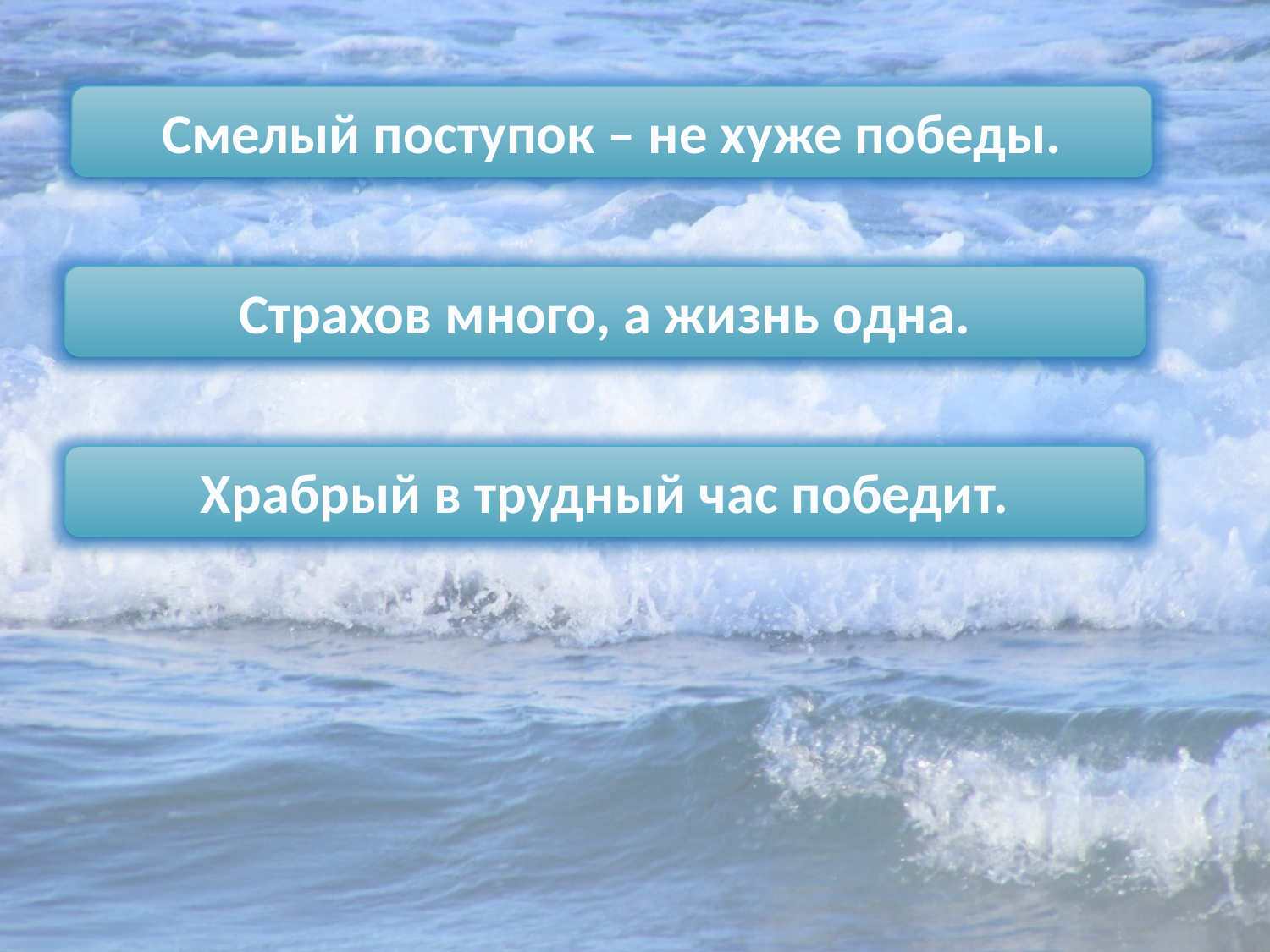

Смелый поступок – не хуже победы.
Страхов много, а жизнь одна.
Храбрый в трудный час победит.